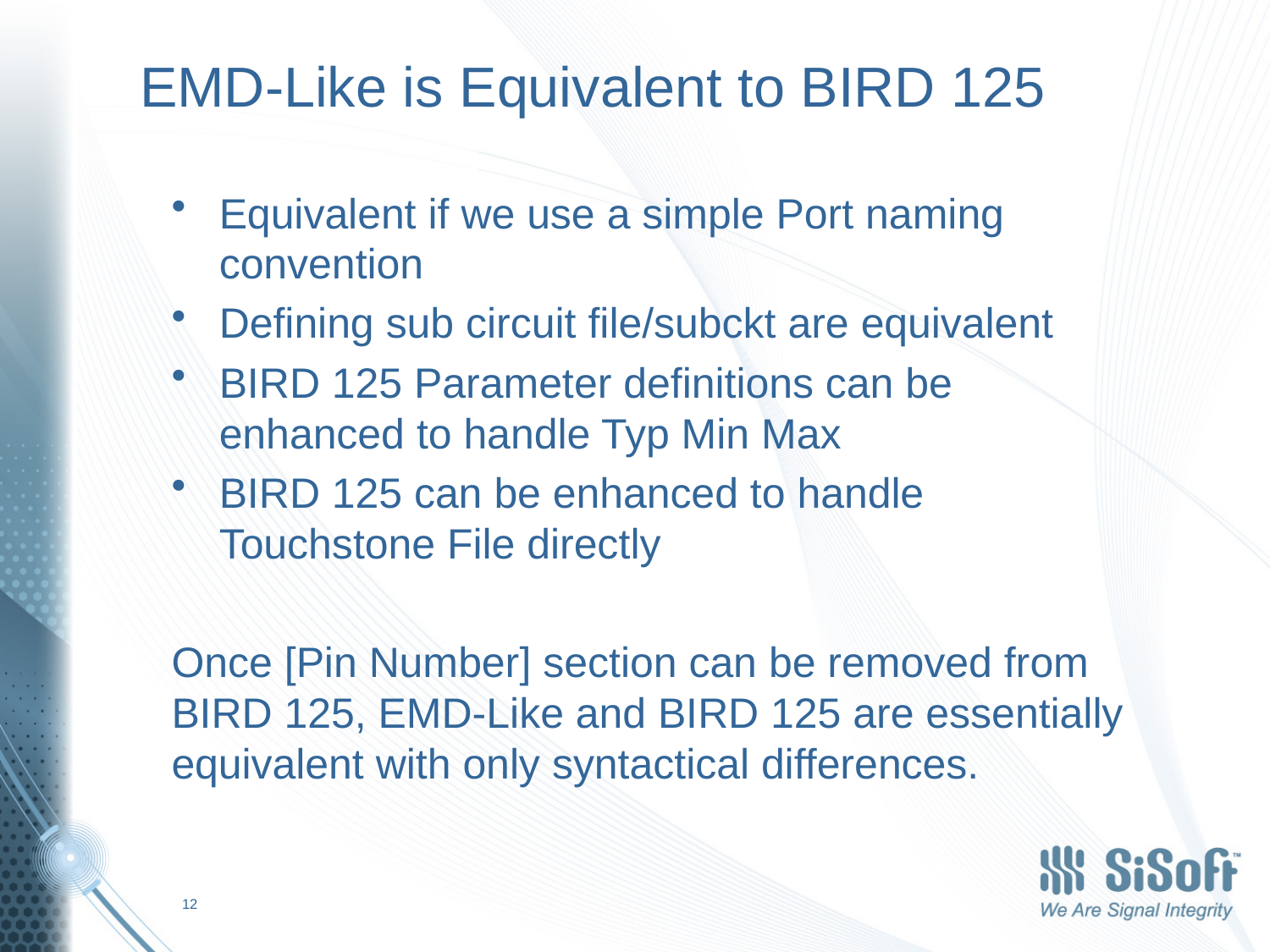

# EMD-Like is Equivalent to BIRD 125
Equivalent if we use a simple Port naming convention
Defining sub circuit file/subckt are equivalent
BIRD 125 Parameter definitions can be enhanced to handle Typ Min Max
BIRD 125 can be enhanced to handle Touchstone File directly

Once [Pin Number] section can be removed from BIRD 125, EMD-Like and BIRD 125 are essentially equivalent with only syntactical differences.
12